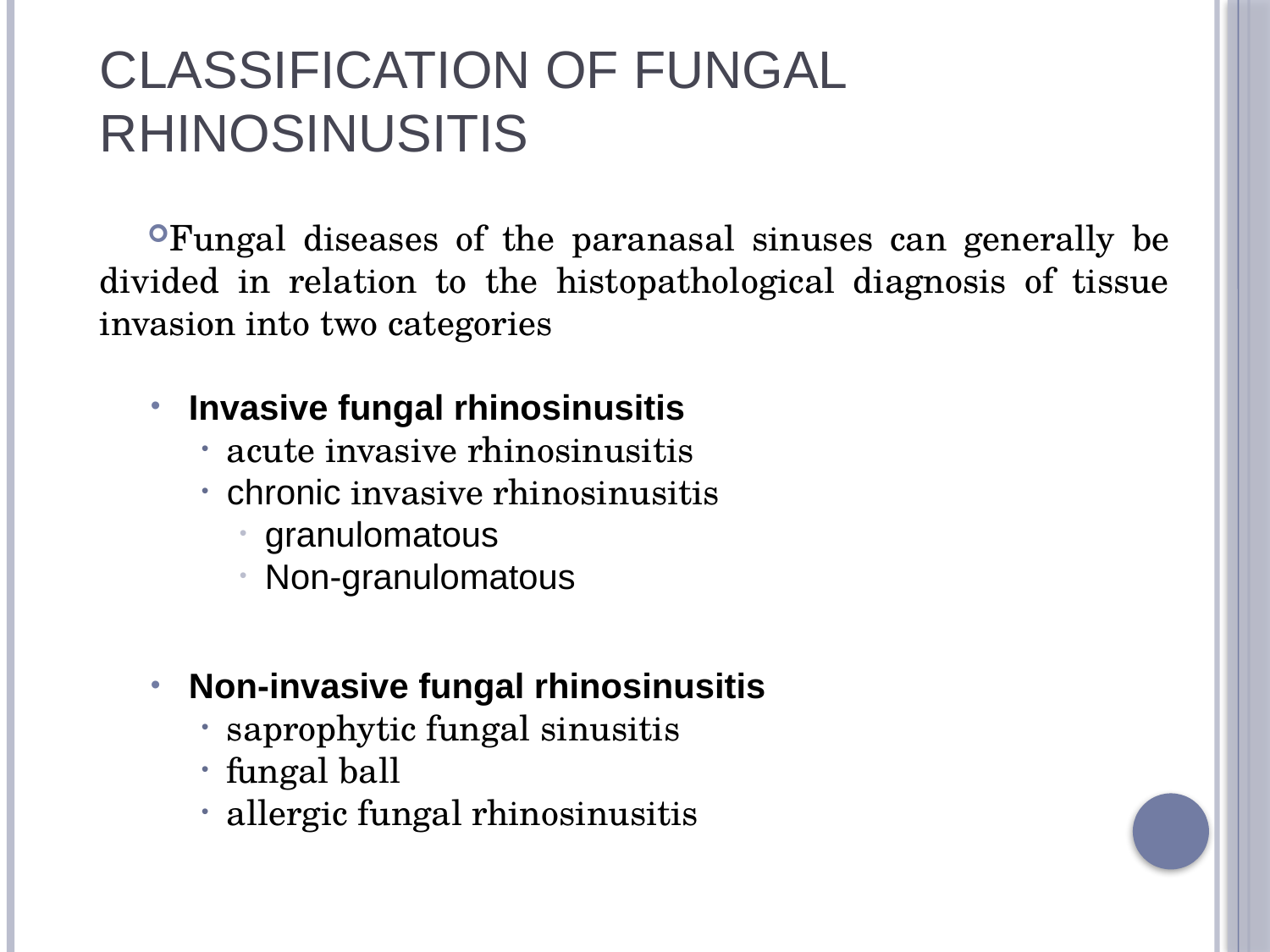

# Classification of fungal rhinosinusitis
Fungal diseases of the paranasal sinuses can generally be divided in relation to the histopathological diagnosis of tissue invasion into two categories

Invasive fungal rhinosinusitis
acute invasive rhinosinusitis
chronic invasive rhinosinusitis
granulomatous
Non-granulomatous

Non-invasive fungal rhinosinusitis
saprophytic fungal sinusitis
fungal ball
allergic fungal rhinosinusitis